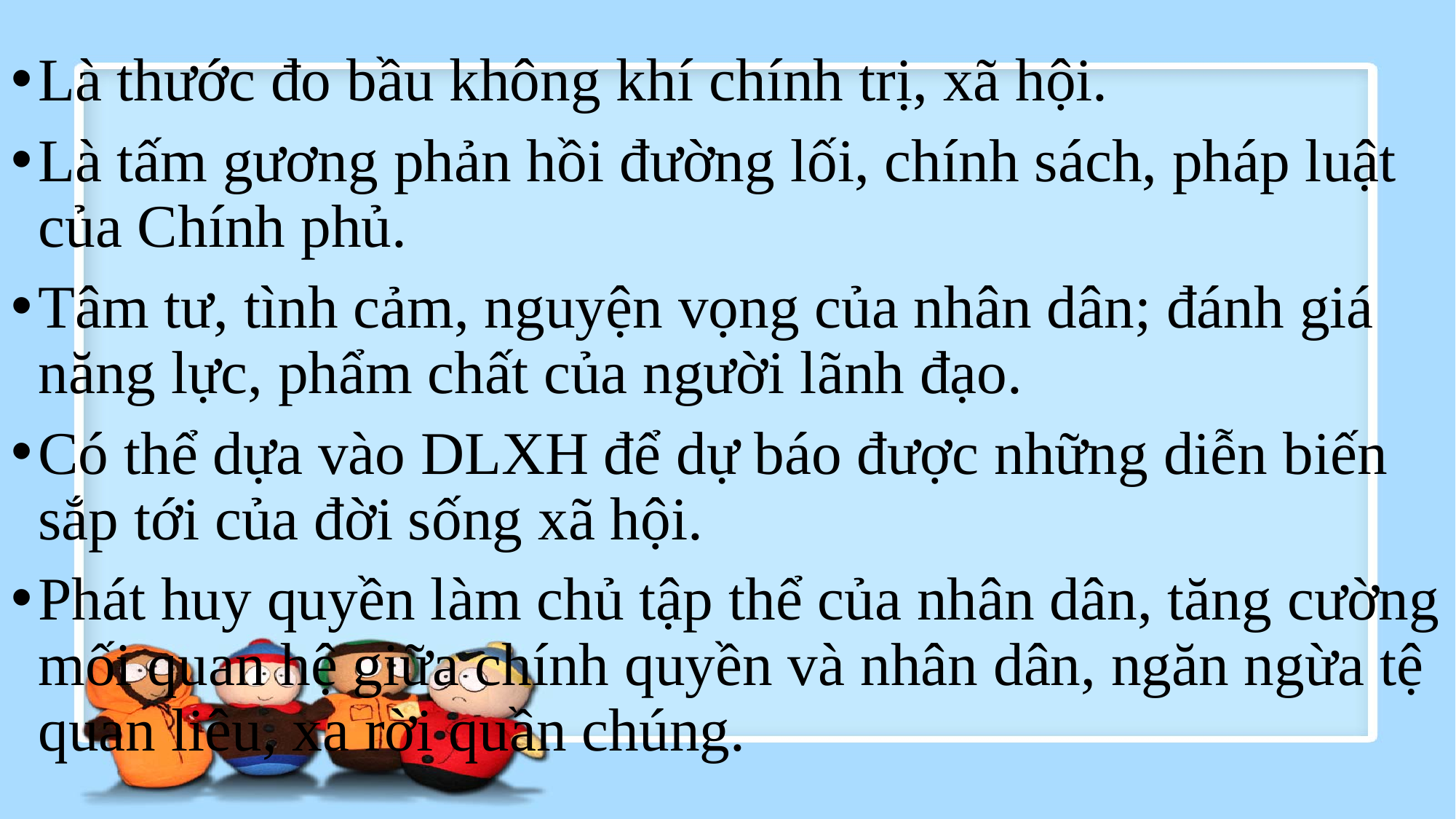

Là thước đo bầu không khí chính trị, xã hội.
Là tấm gương phản hồi đường lối, chính sách, pháp luật của Chính phủ.
Tâm tư, tình cảm, nguyện vọng của nhân dân; đánh giá năng lực, phẩm chất của người lãnh đạo.
Có thể dựa vào DLXH để dự báo được những diễn biến sắp tới của đời sống xã hội.
Phát huy quyền làm chủ tập thể của nhân dân, tăng cường mối quan hệ giữa chính quyền và nhân dân, ngăn ngừa tệ quan liêu, xa rời quần chúng.

#